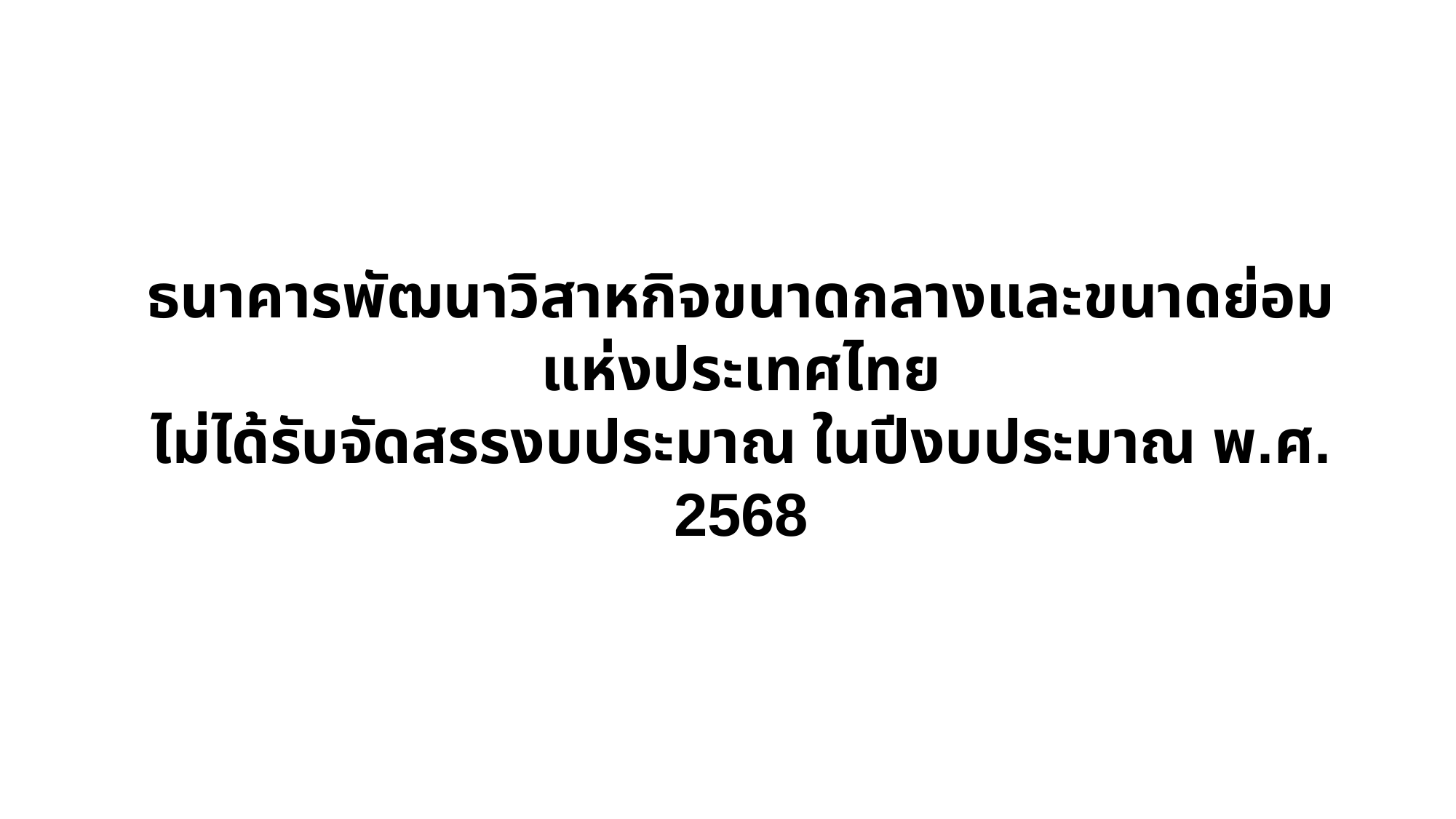

ธนาคารพัฒนาวิสาหกิจขนาดกลางและขนาดย่อมแห่งประเทศไทย
ไม่ได้รับจัดสรรงบประมาณ ในปีงบประมาณ พ.ศ. 2568